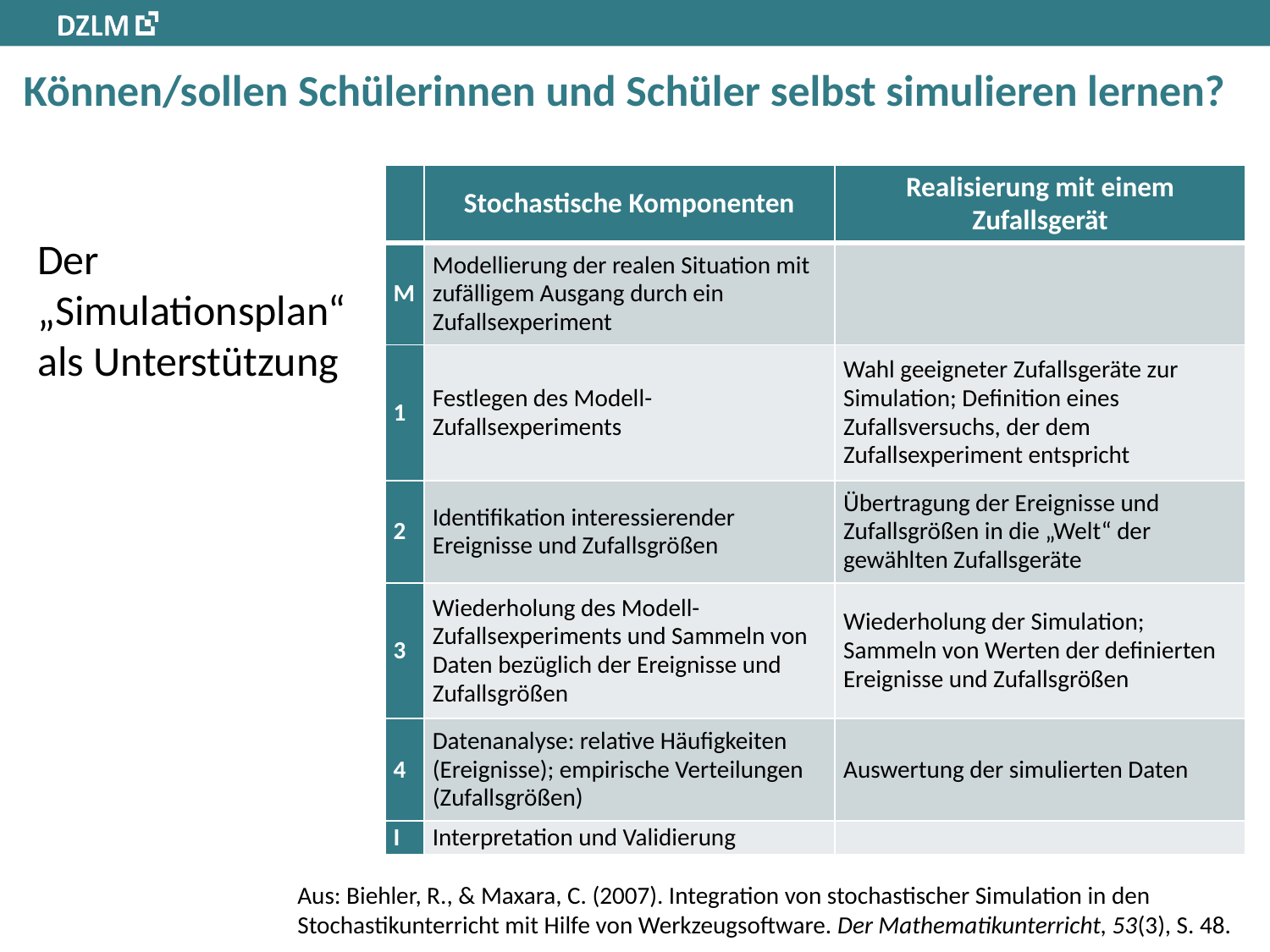

# Können/sollen Schülerinnen und Schüler selbst simulieren lernen?
|  | Stochastische Komponenten | Realisierung mit einem Zufallsgerät |
| --- | --- | --- |
| M | Modellierung der realen Situation mit zufälligem Ausgang durch ein Zufallsexperiment |  |
| 1 | Festlegen des Modell-Zufallsexperiments | Wahl geeigneter Zufallsgeräte zur Simulation; Definition eines Zufallsversuchs, der dem Zufallsexperiment entspricht |
| 2 | Identifikation interessierender Ereignisse und Zufallsgrößen | Übertragung der Ereignisse und Zufallsgrößen in die „Welt“ der gewählten Zufallsgeräte |
| 3 | Wiederholung des Modell-Zufallsexperiments und Sammeln von Daten bezüglich der Ereignisse und Zufallsgrößen | Wiederholung der Simulation; Sammeln von Werten der definierten Ereignisse und Zufallsgrößen |
| 4 | Datenanalyse: relative Häufigkeiten (Ereignisse); empirische Verteilungen (Zufallsgrößen) | Auswertung der simulierten Daten |
| I | Interpretation und Validierung |  |
Der
„Simulationsplan“
als Unterstützung
Aus: Biehler, R., & Maxara, C. (2007). Integration von stochastischer Simulation in den Stochastikunterricht mit Hilfe von Werkzeugsoftware. Der Mathematikunterricht, 53(3), S. 48.